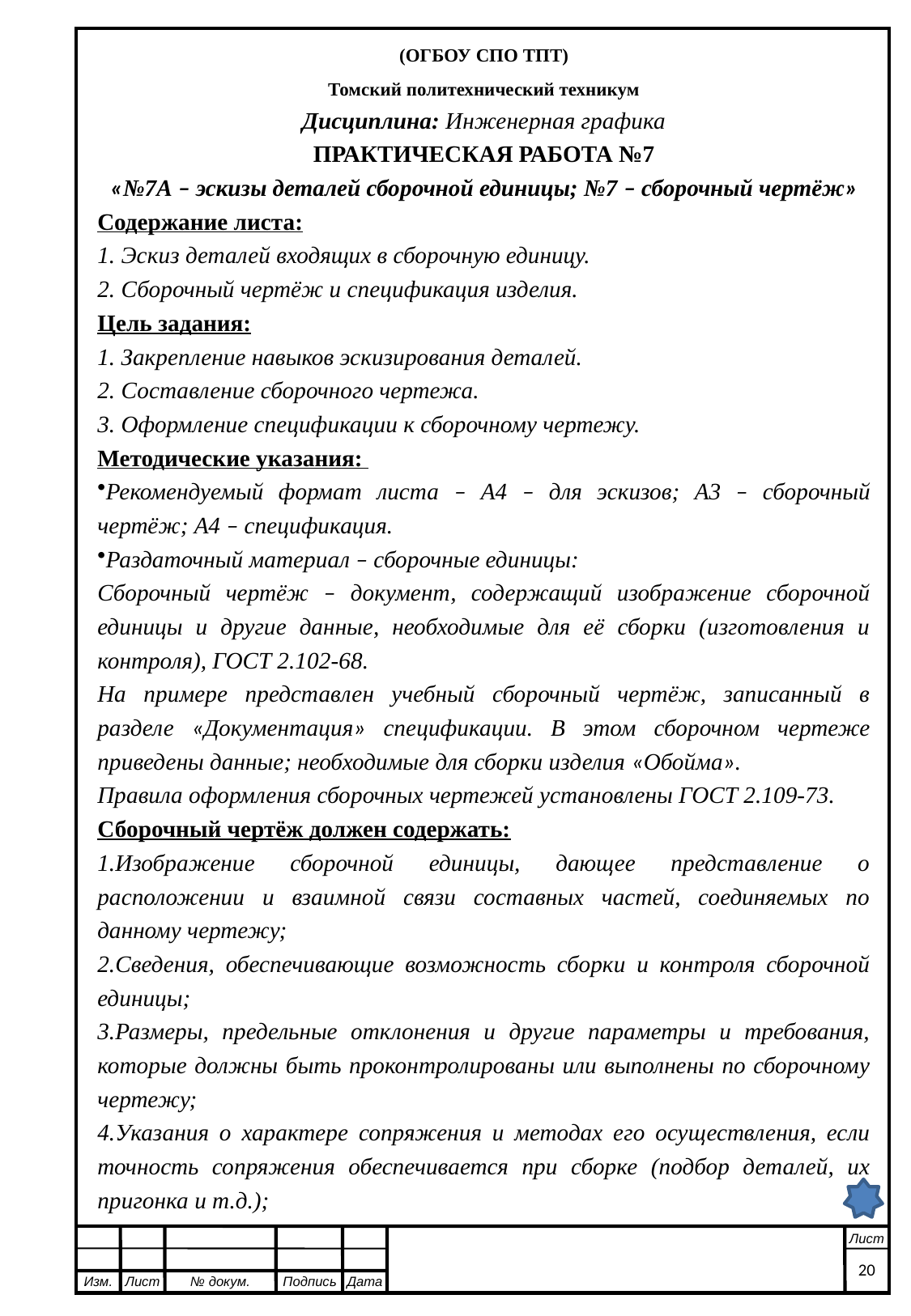

(ОГБОУ СПО ТПТ)
Томский политехнический техникум
Дисциплина: Инженерная графика
ПРАКТИЧЕСКАЯ РАБОТА №7
«№7А – эскизы деталей сборочной единицы; №7 – сборочный чертёж»
Содержание листа:
1. Эскиз деталей входящих в сборочную единицу.
2. Сборочный чертёж и спецификация изделия.
Цель задания:
1. Закрепление навыков эскизирования деталей.
2. Составление сборочного чертежа.
3. Оформление спецификации к сборочному чертежу.
Методические указания:
Рекомендуемый формат листа – А4 – для эскизов; А3 – сборочный чертёж; А4 – спецификация.
Раздаточный материал – сборочные единицы:
Сборочный чертёж – документ, содержащий изображение сборочной единицы и другие данные, необходимые для её сборки (изготовления и контроля), ГОСТ 2.102-68.
На примере представлен учебный сборочный чертёж, записанный в разделе «Документация» спецификации. В этом сборочном чертеже приведены данные; необходимые для сборки изделия «Обойма».
Правила оформления сборочных чертежей установлены ГОСТ 2.109-73.
Сборочный чертёж должен содержать:
1.Изображение сборочной единицы, дающее представление о расположении и взаимной связи составных частей, соединяемых по данному чертежу;
2.Сведения, обеспечивающие возможность сборки и контроля сборочной единицы;
3.Размеры, предельные отклонения и другие параметры и требования, которые должны быть проконтролированы или выполнены по сборочному чертежу;
4.Указания о характере сопряжения и методах его осуществления, если точность сопряжения обеспечивается при сборке (подбор деталей, их пригонка и т.д.);

Лист

20

Изм.
Лист
№ докум.
Подпись
Дата